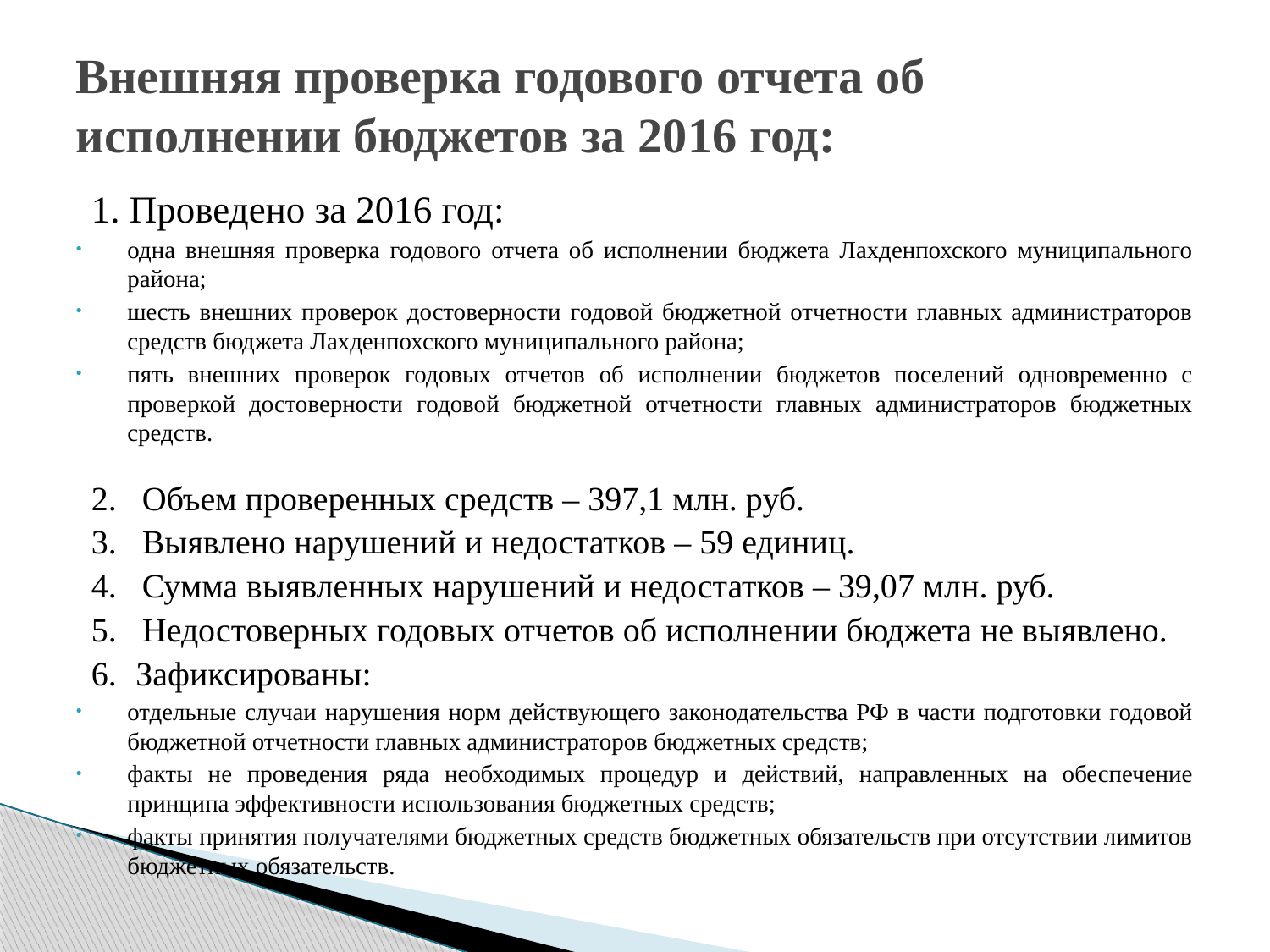

# Внешняя проверка годового отчета об исполнении бюджетов за 2016 год:
1. Проведено за 2016 год:
одна внешняя проверка годового отчета об исполнении бюджета Лахденпохского муниципального района;
шесть внешних проверок достоверности годовой бюджетной отчетности главных администраторов средств бюджета Лахденпохского муниципального района;
пять внешних проверок годовых отчетов об исполнении бюджетов поселений одновременно с проверкой достоверности годовой бюджетной отчетности главных администраторов бюджетных средств.

2.   Объем проверенных средств – 397,1 млн. руб.
3.   Выявлено нарушений и недостатков – 59 единиц.
4.   Сумма выявленных нарушений и недостатков – 39,07 млн. руб.
5.   Недостоверных годовых отчетов об исполнении бюджета не выявлено.
6.	 Зафиксированы:
отдельные случаи нарушения норм действующего законодательства РФ в части подготовки годовой бюджетной отчетности главных администраторов бюджетных средств;
факты не проведения ряда необходимых процедур и действий, направленных на обеспечение принципа эффективности использования бюджетных средств;
факты принятия получателями бюджетных средств бюджетных обязательств при отсутствии лимитов бюджетных обязательств.